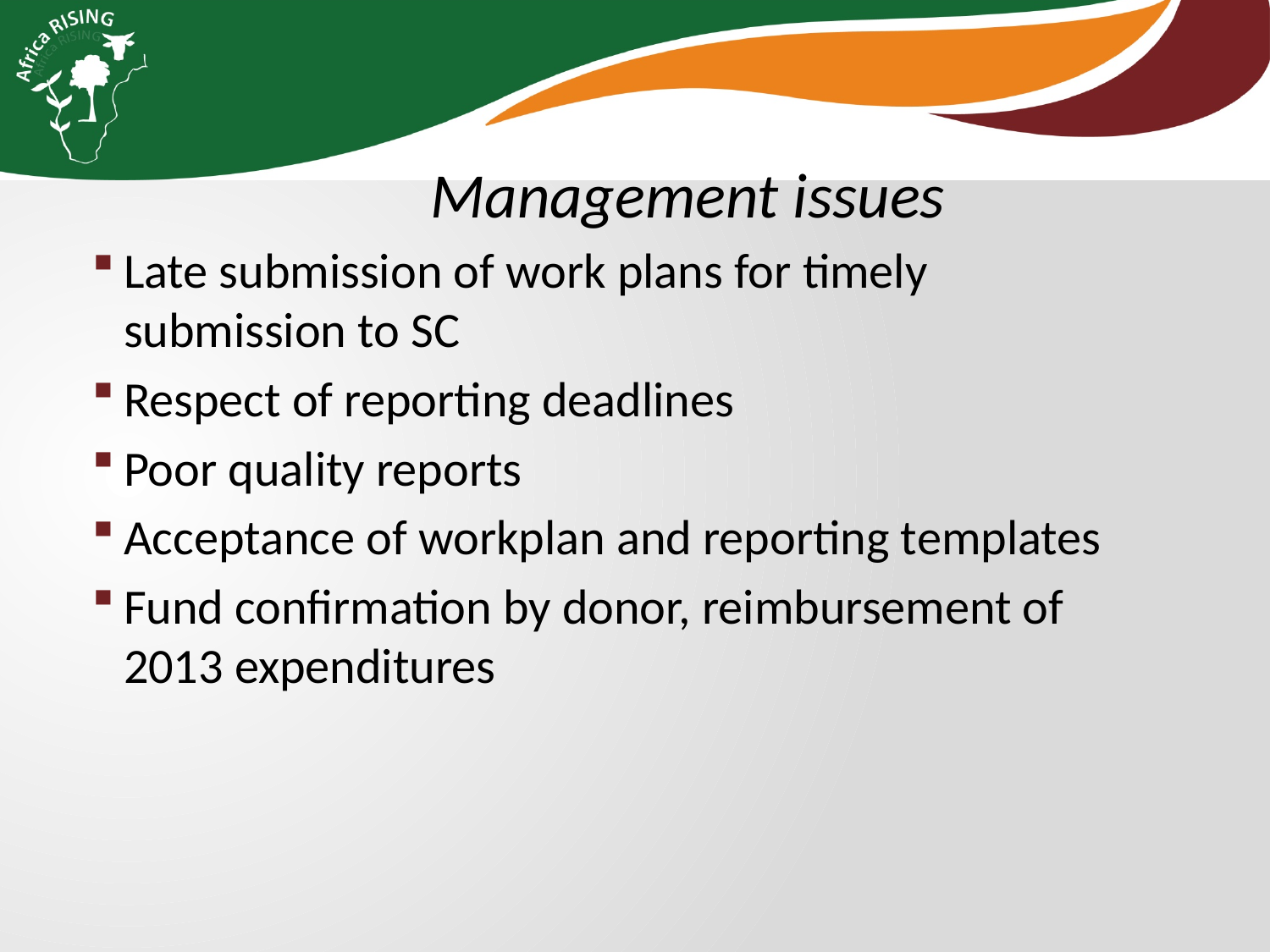

Management issues

Late submission of work plans for timely submission to SC
Respect of reporting deadlines
Poor quality reports
Acceptance of workplan and reporting templates
Fund confirmation by donor, reimbursement of 2013 expenditures